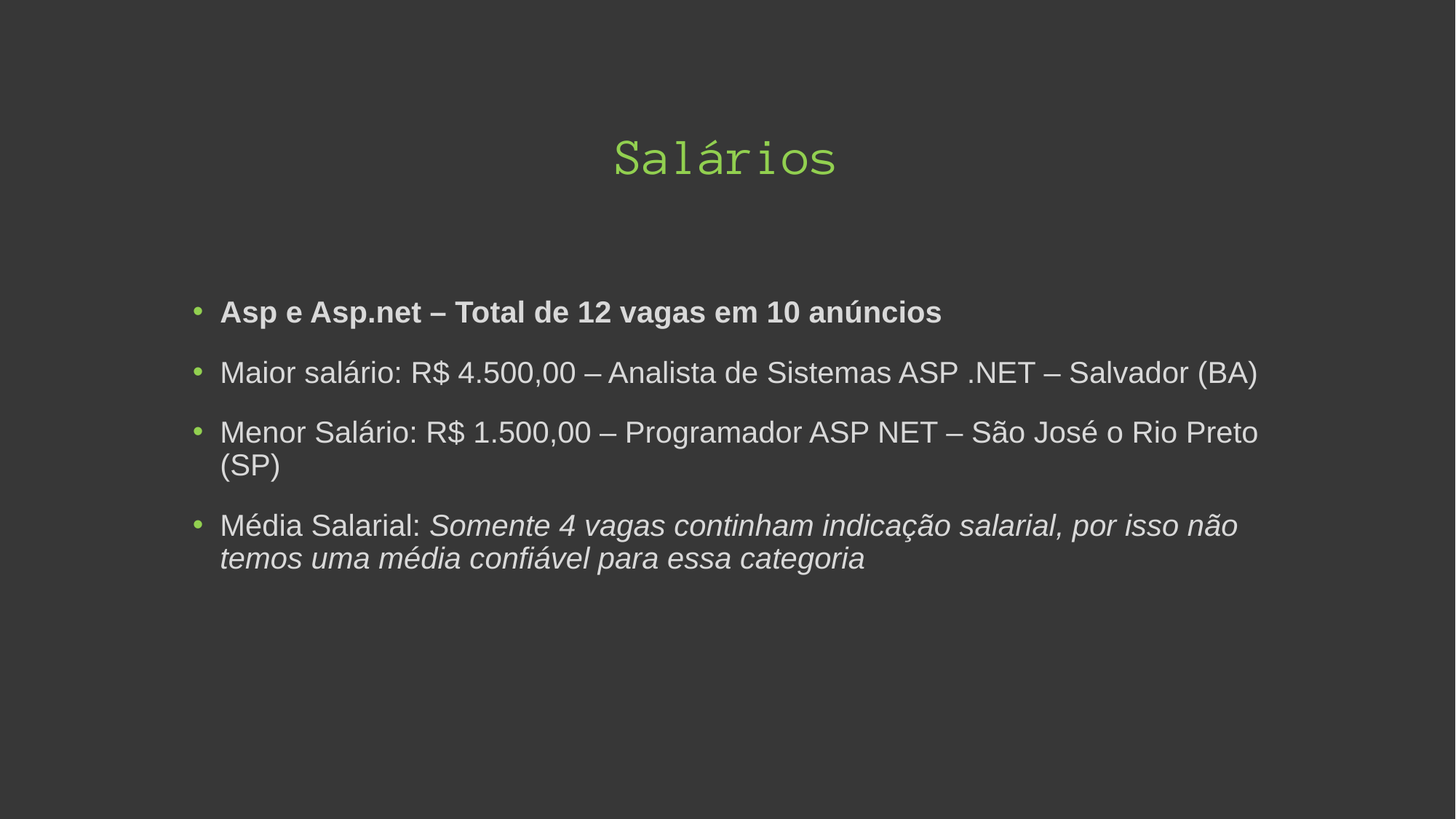

# Salários

Asp e Asp.net – Total de 12 vagas em 10 anúncios
Maior salário: R$ 4.500,00 – Analista de Sistemas ASP .NET – Salvador (BA)
Menor Salário: R$ 1.500,00 – Programador ASP NET – São José o Rio Preto (SP)
Média Salarial: Somente 4 vagas continham indicação salarial, por isso não temos uma média confiável para essa categoria